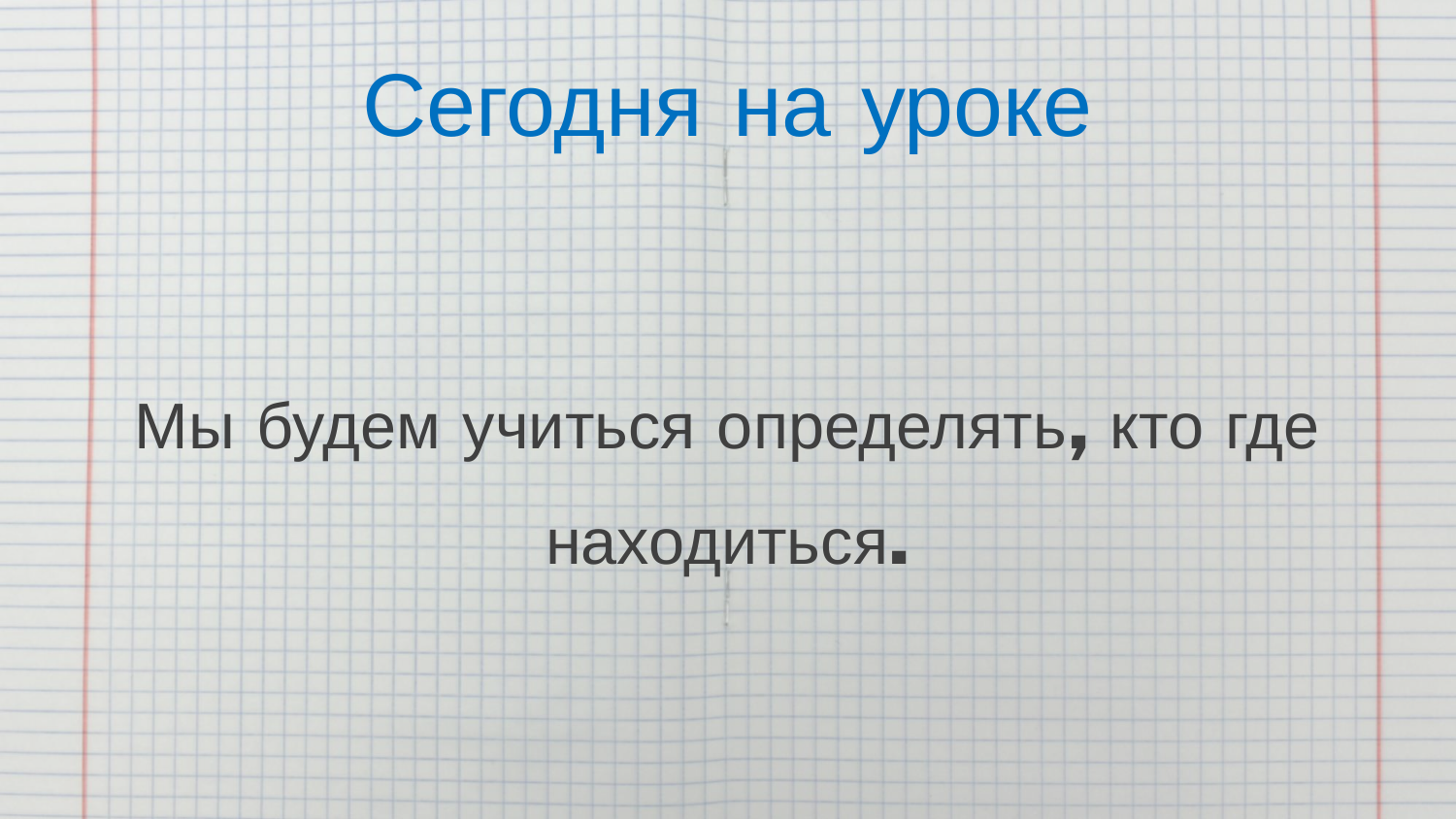

# Сегодня на уроке
Мы будем учиться определять, кто где находиться.